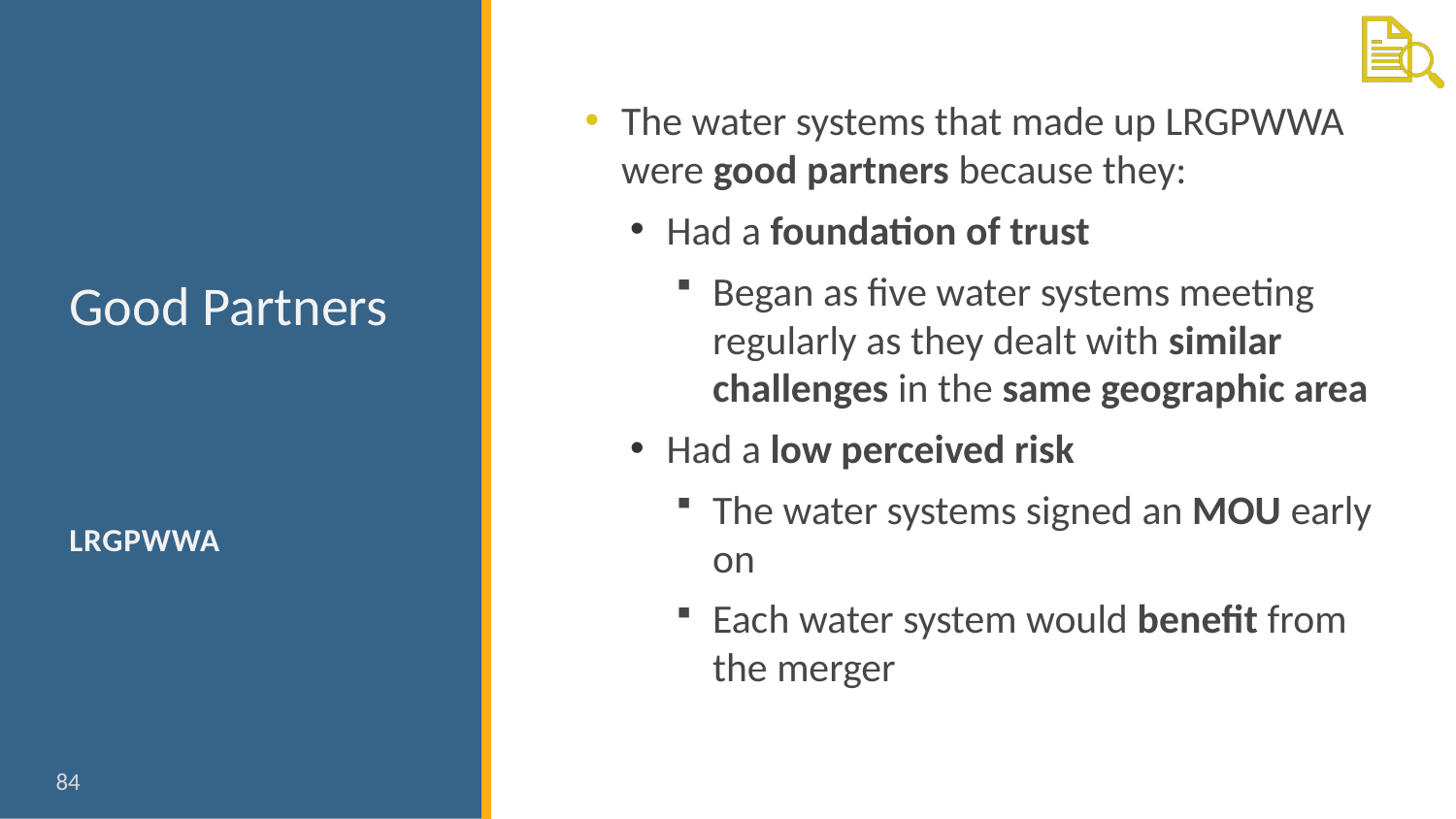

# Good Partners
The water systems that made up LRGPWWA were good partners because they:
Had a foundation of trust
Began as five water systems meeting regularly as they dealt with similar challenges in the same geographic area
Had a low perceived risk
The water systems signed an MOU early on
Each water system would benefit from the merger

LRGPWWA

84